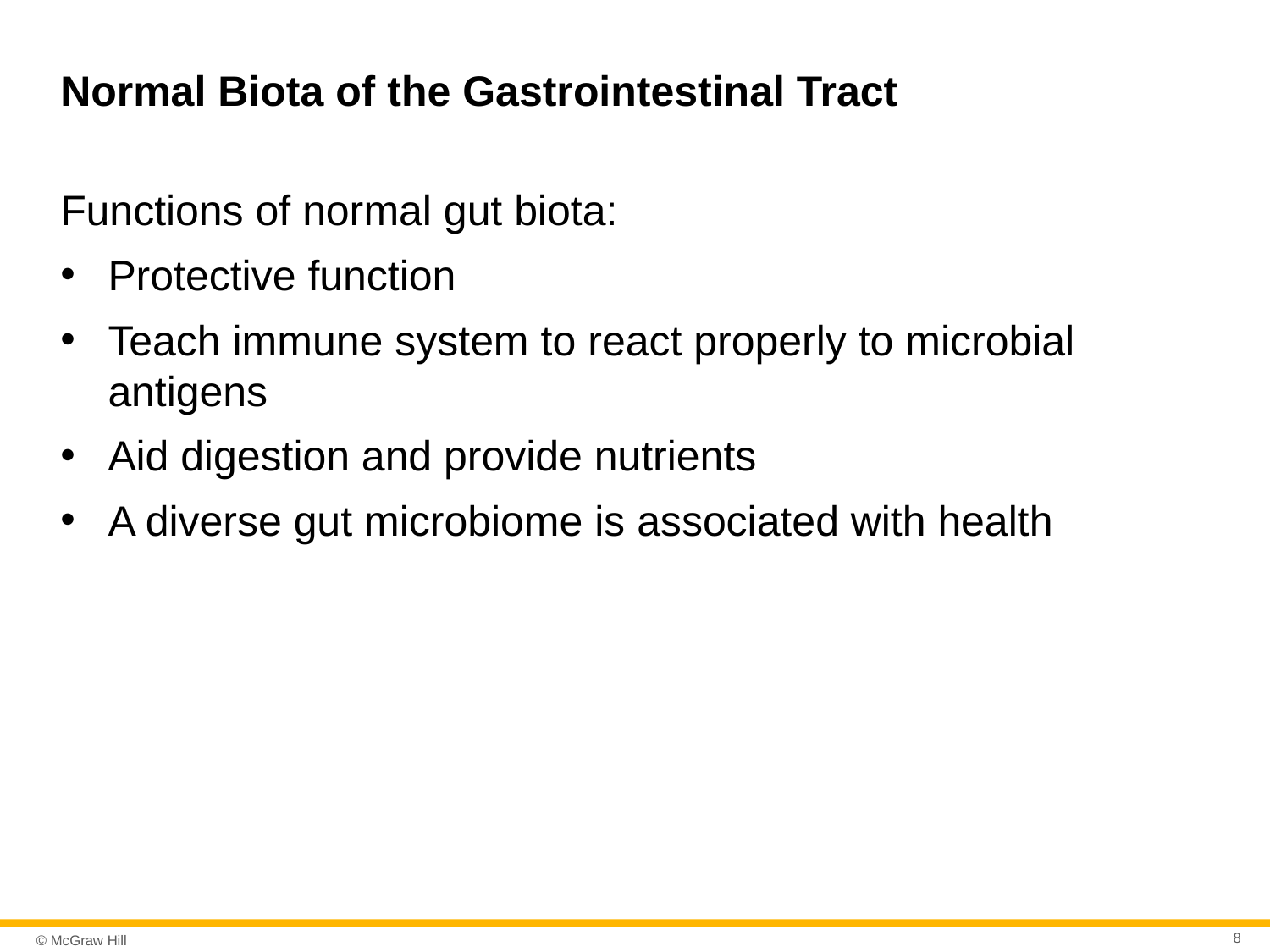

# Normal Biota of the Gastrointestinal Tract
Functions of normal gut biota:
Protective function
Teach immune system to react properly to microbial antigens
Aid digestion and provide nutrients
A diverse gut microbiome is associated with health